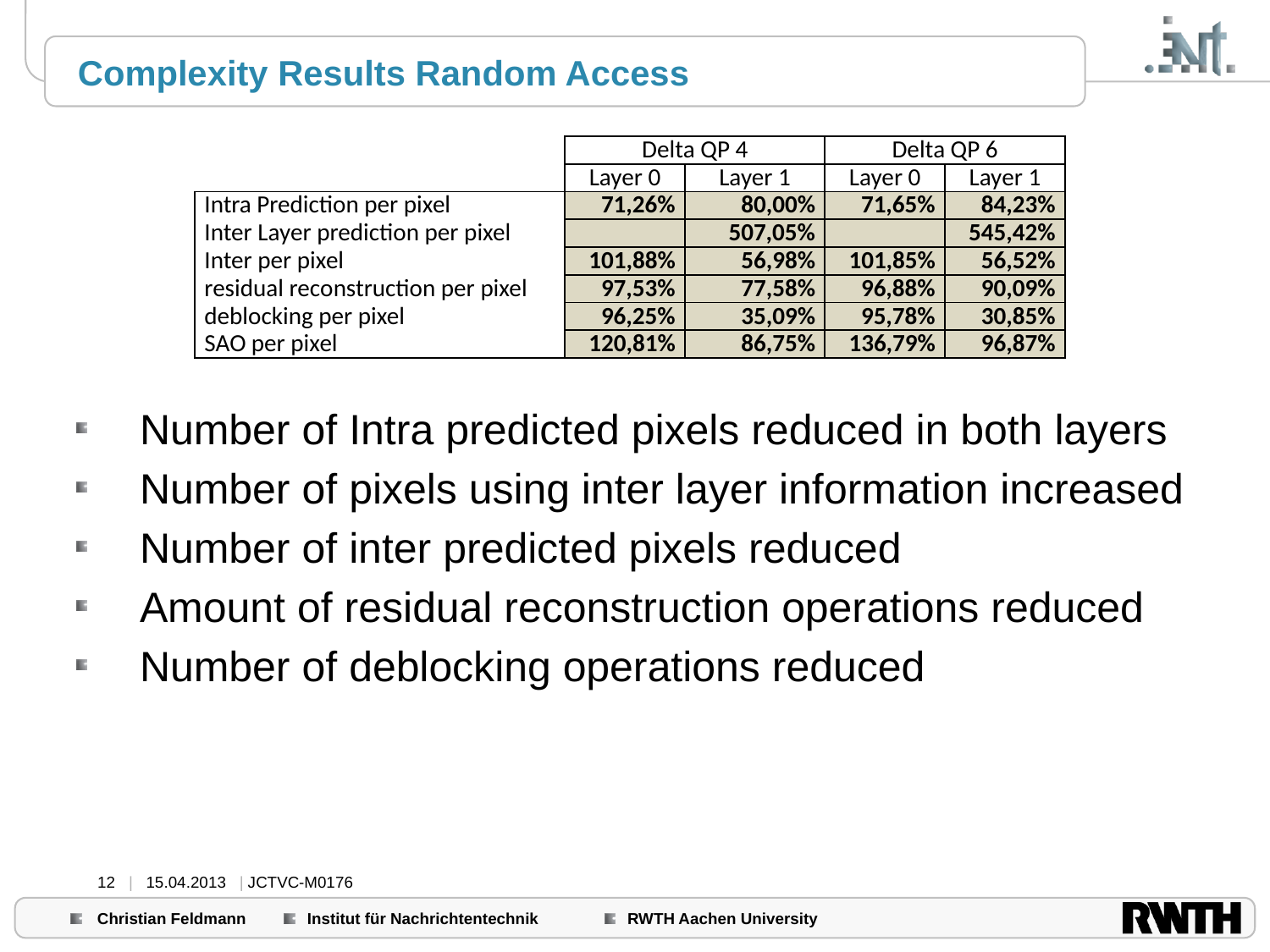

# Complexity Results Random Access
|  | Delta QP 4 |  | Delta QP 6 |  |
| --- | --- | --- | --- | --- |
|  | Layer 0 | Layer 1 | Layer 0 | Layer 1 |
| Intra Prediction per pixel | 71,26% | 80,00% | 71,65% | 84,23% |
| Inter Layer prediction per pixel |  | 507,05% |  | 545,42% |
| Inter per pixel | 101,88% | 56,98% | 101,85% | 56,52% |
| residual reconstruction per pixel | 97,53% | 77,58% | 96,88% | 90,09% |
| deblocking per pixel | 96,25% | 35,09% | 95,78% | 30,85% |
| SAO per pixel | 120,81% | 86,75% | 136,79% | 96,87% |
Number of Intra predicted pixels reduced in both layers
Number of pixels using inter layer information increased
Number of inter predicted pixels reduced
Amount of residual reconstruction operations reduced
Number of deblocking operations reduced
12   |   15.04.2013   | JCTVC-M0176